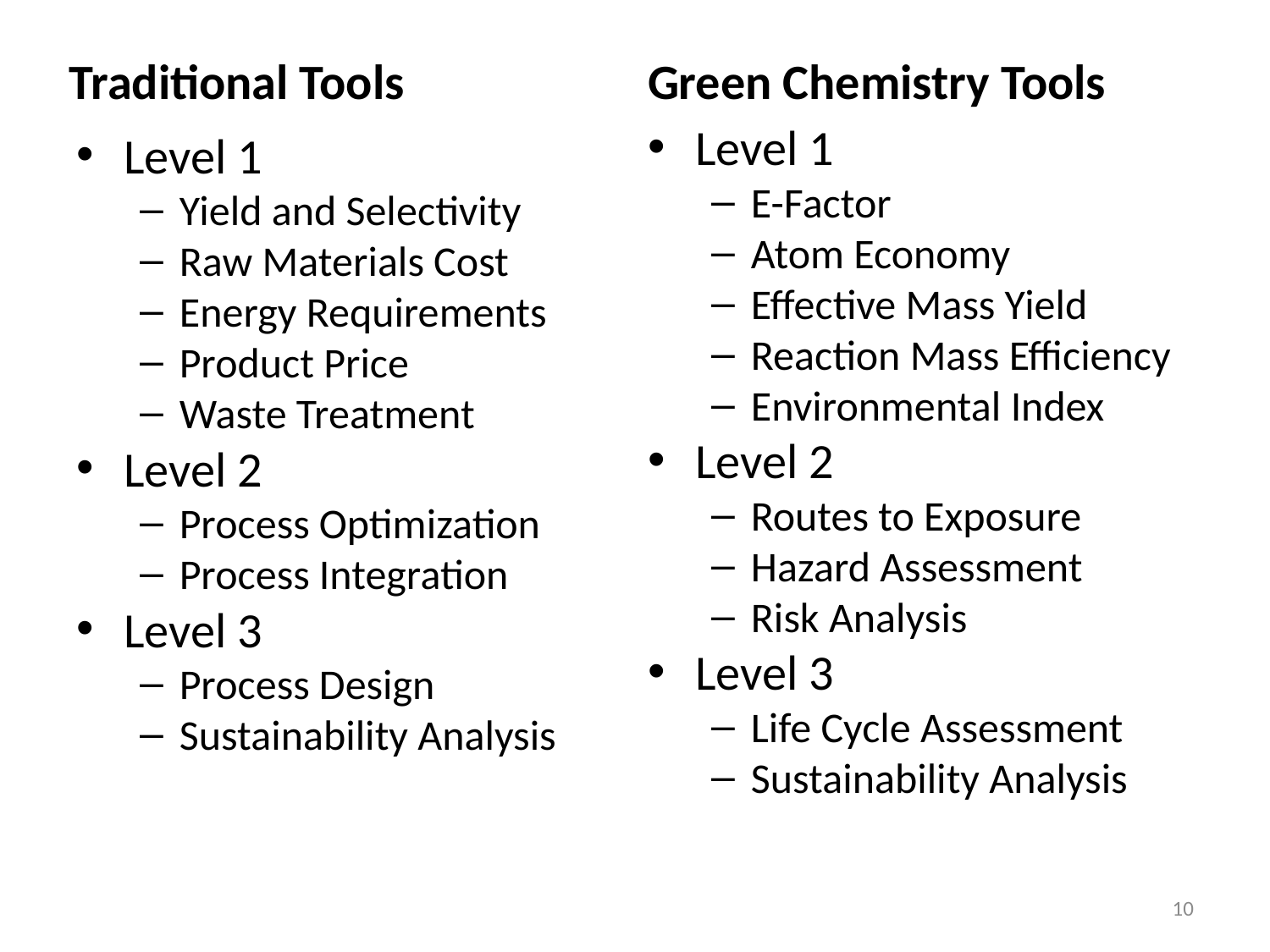

Traditional Tools
Green Chemistry Tools
Level 1
E-Factor
Atom Economy
Effective Mass Yield
Reaction Mass Efficiency
Environmental Index
Level 2
Routes to Exposure
Hazard Assessment
Risk Analysis
Level 3
Life Cycle Assessment
Sustainability Analysis
Level 1
Yield and Selectivity
Raw Materials Cost
Energy Requirements
Product Price
Waste Treatment
Level 2
Process Optimization
Process Integration
Level 3
Process Design
Sustainability Analysis
10